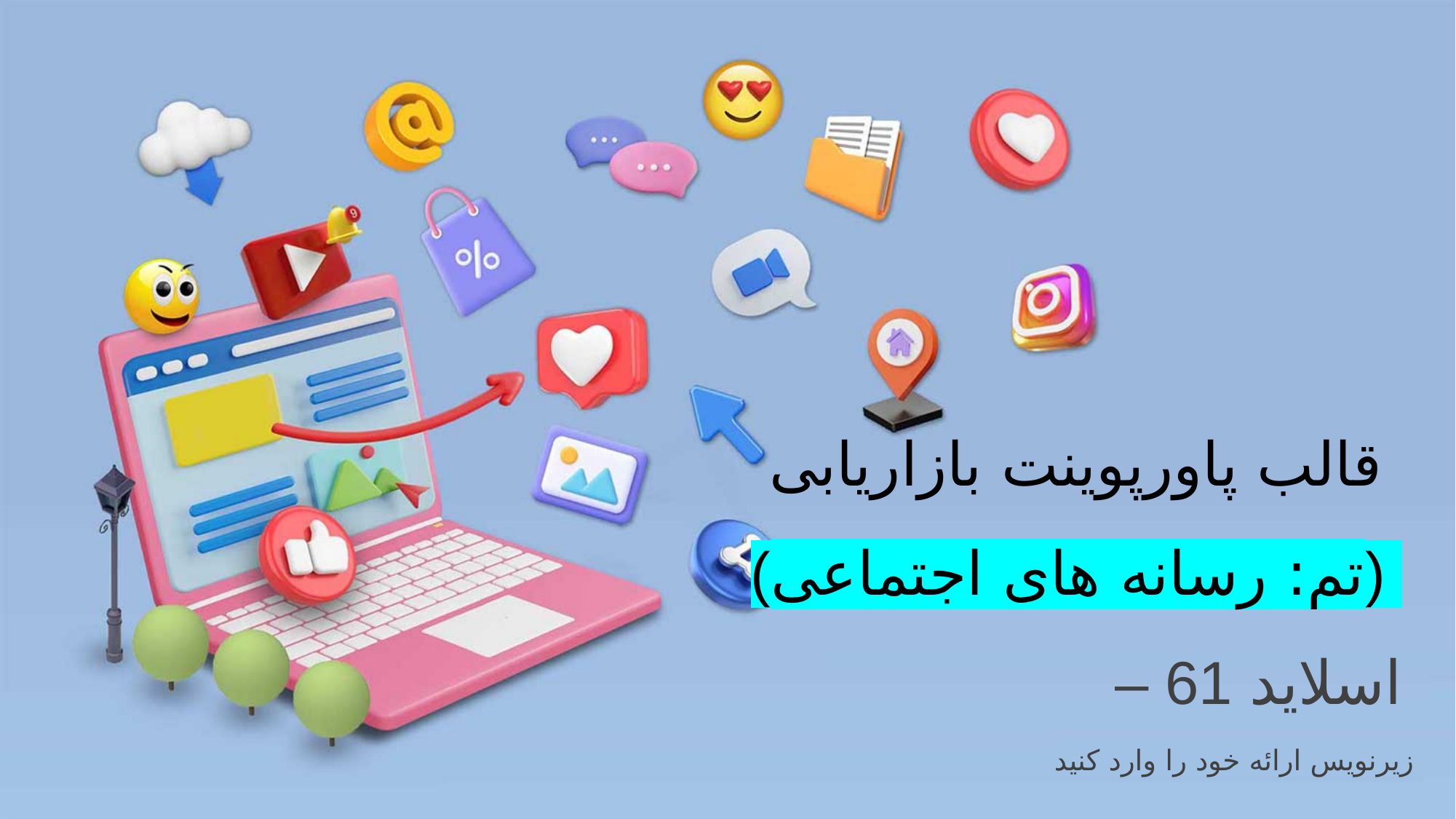

قالب پاورپوینت بازاریابی
(تم: رسانه های اجتماعی)
– 61 اسلاید

زیرنویس ارائه خود را وارد کنید